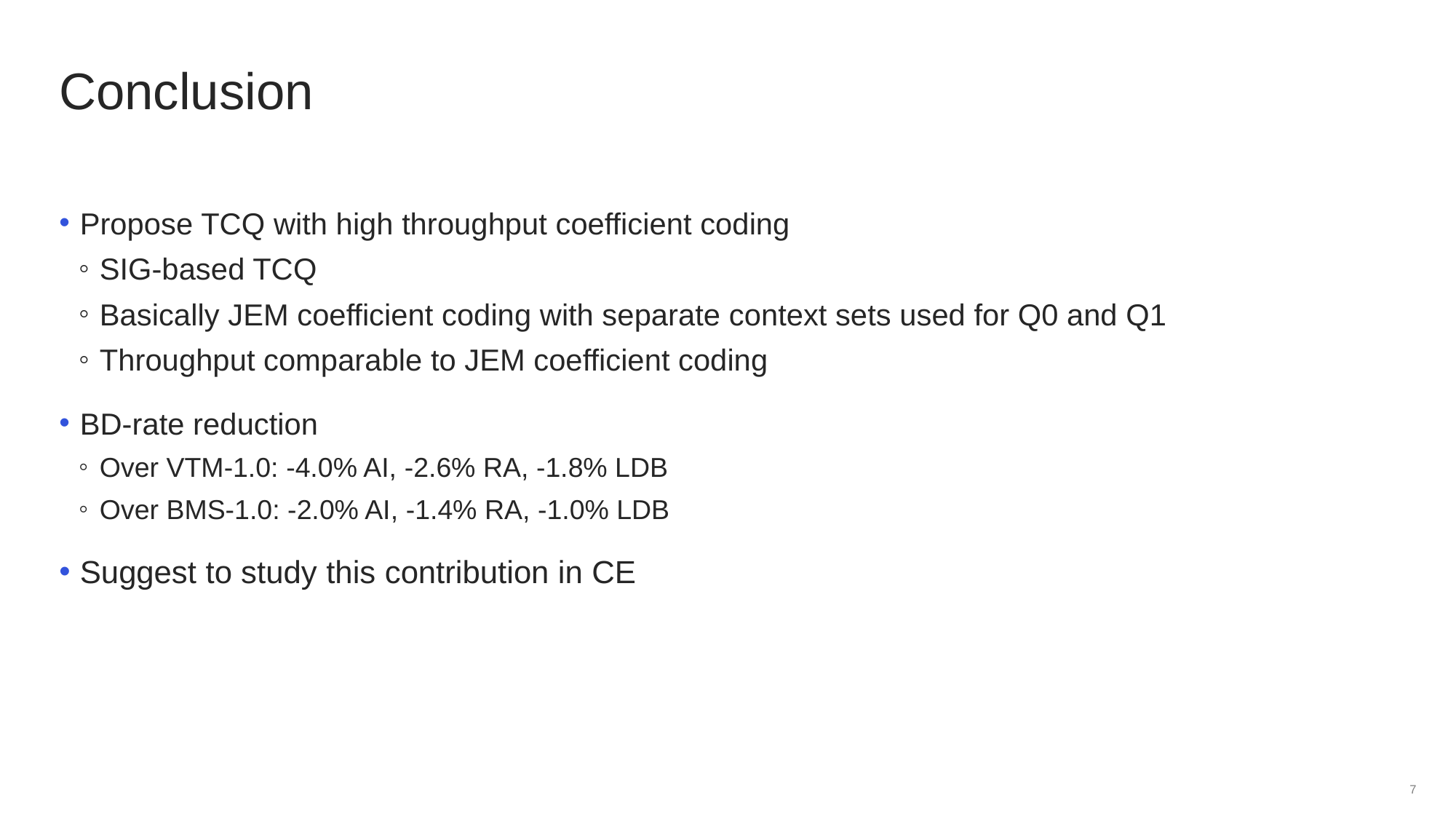

# Conclusion

Propose TCQ with high throughput coefficient coding
SIG-based TCQ
Basically JEM coefficient coding with separate context sets used for Q0 and Q1
Throughput comparable to JEM coefficient coding
BD-rate reduction
Over VTM-1.0: -4.0% AI, -2.6% RA, -1.8% LDB
Over BMS-1.0: -2.0% AI, -1.4% RA, -1.0% LDB
Suggest to study this contribution in CE